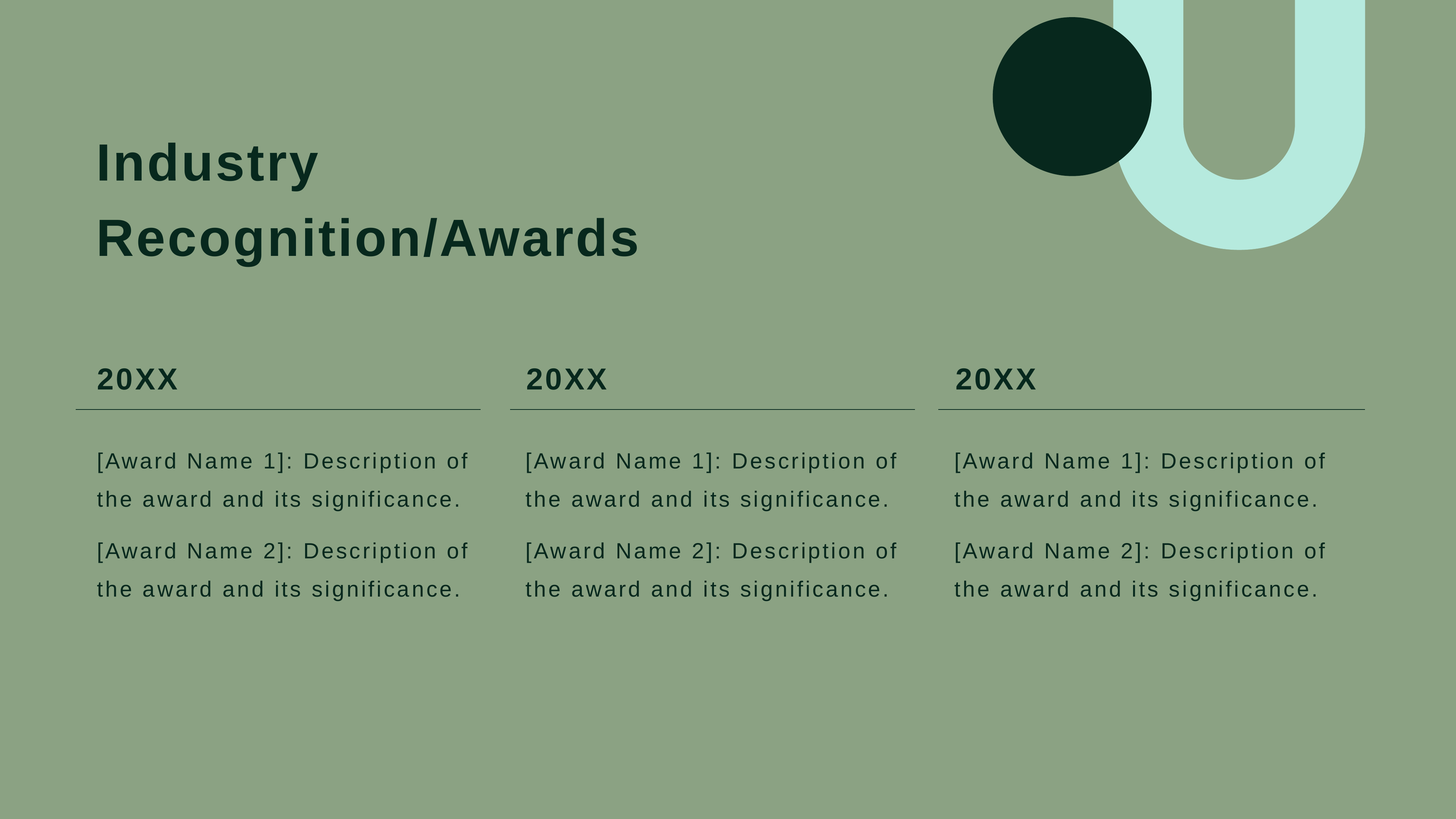

Industry Recognition/Awards
20XX
20XX
20XX
[Award Name 1]: Description of the award and its significance.
[Award Name 2]: Description of the award and its significance.
[Award Name 1]: Description of the award and its significance.
[Award Name 2]: Description of the award and its significance.
[Award Name 1]: Description of the award and its significance.
[Award Name 2]: Description of the award and its significance.